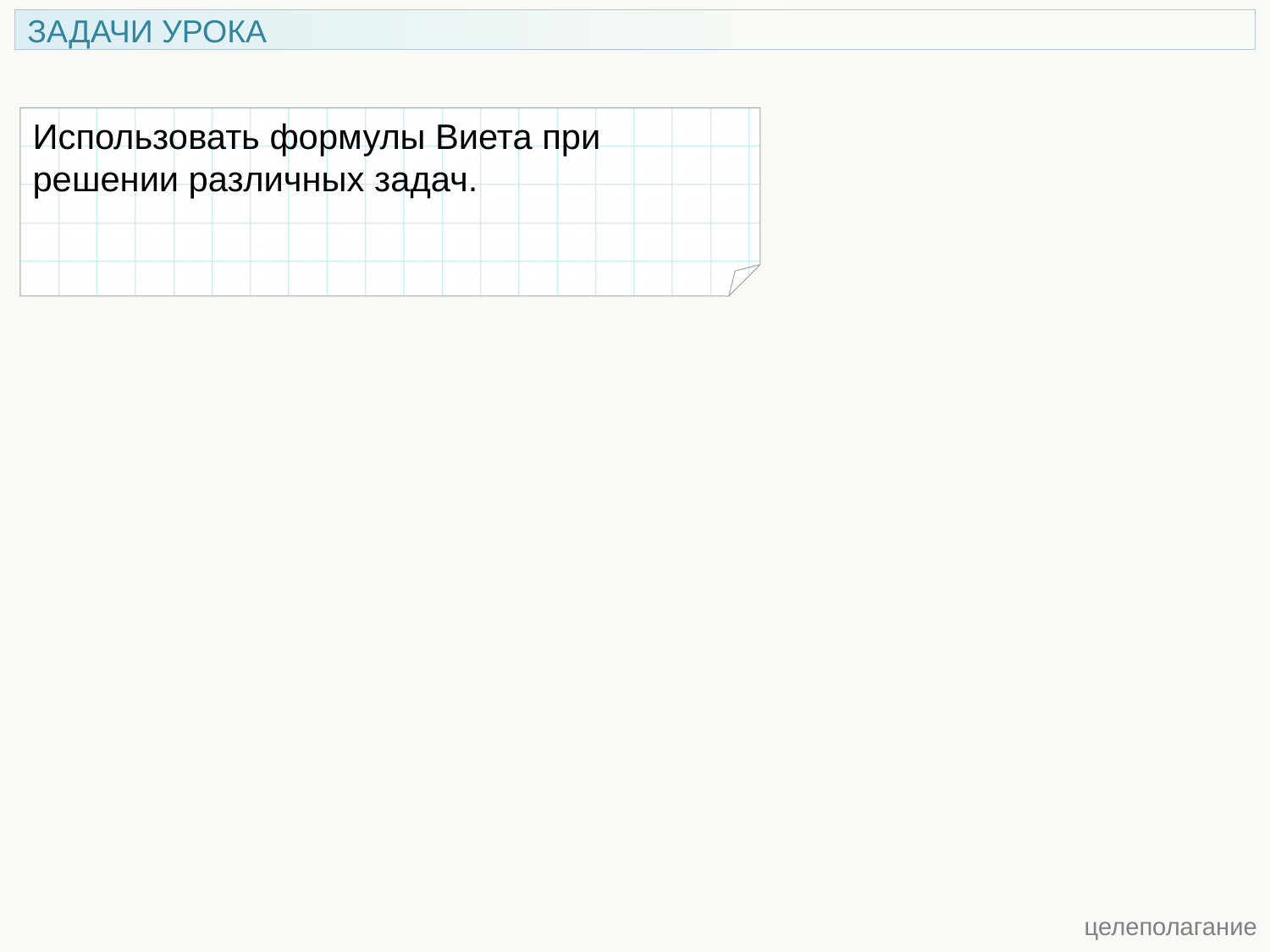

ЗАДАЧИ УРОКА

Использовать формулы Виета при решении различных задач.
  целеполагание